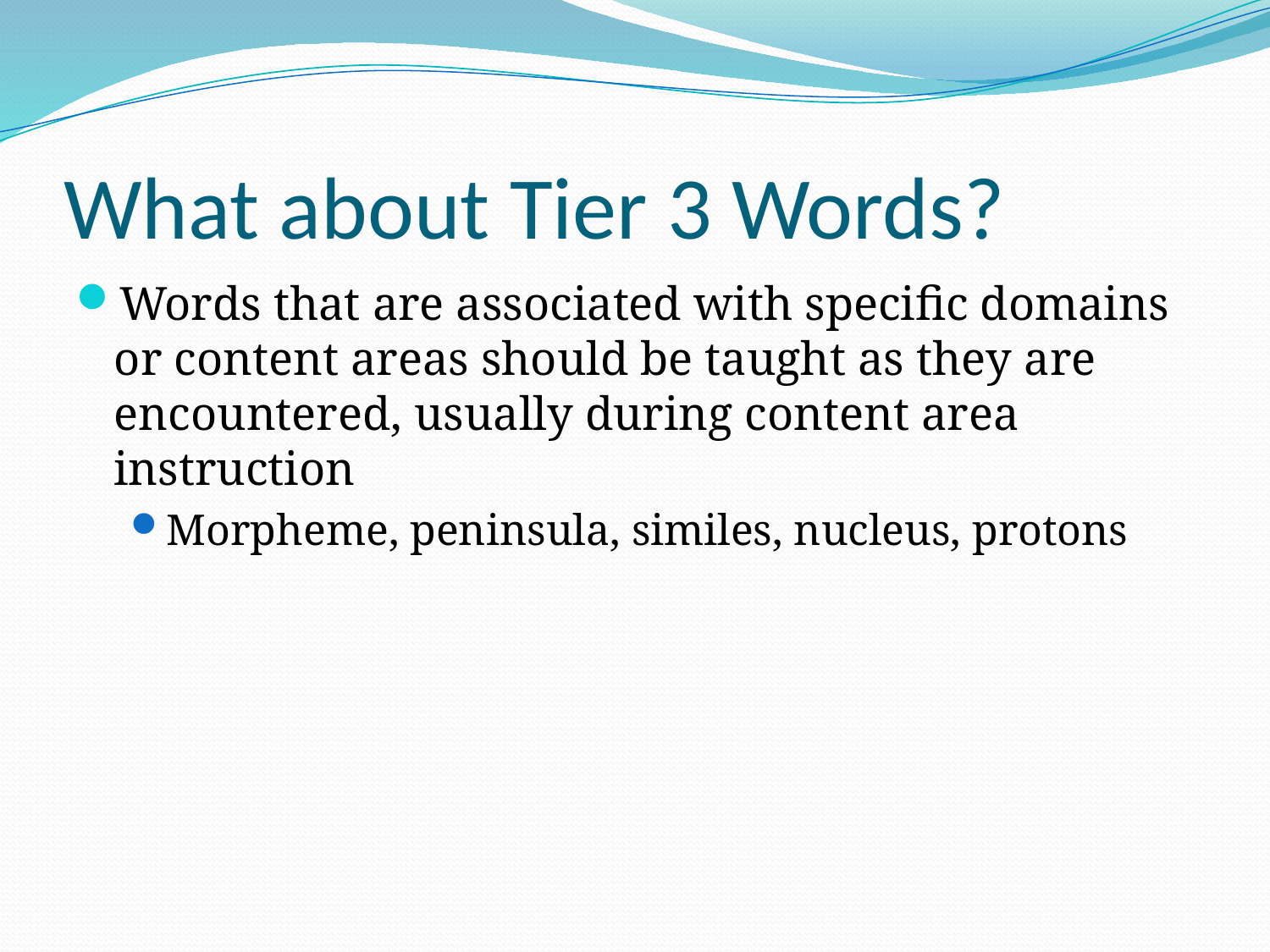

# What about Tier 3 Words?
Words that are associated with specific domains or content areas should be taught as they are encountered, usually during content area instruction
Morpheme, peninsula, similes, nucleus, protons